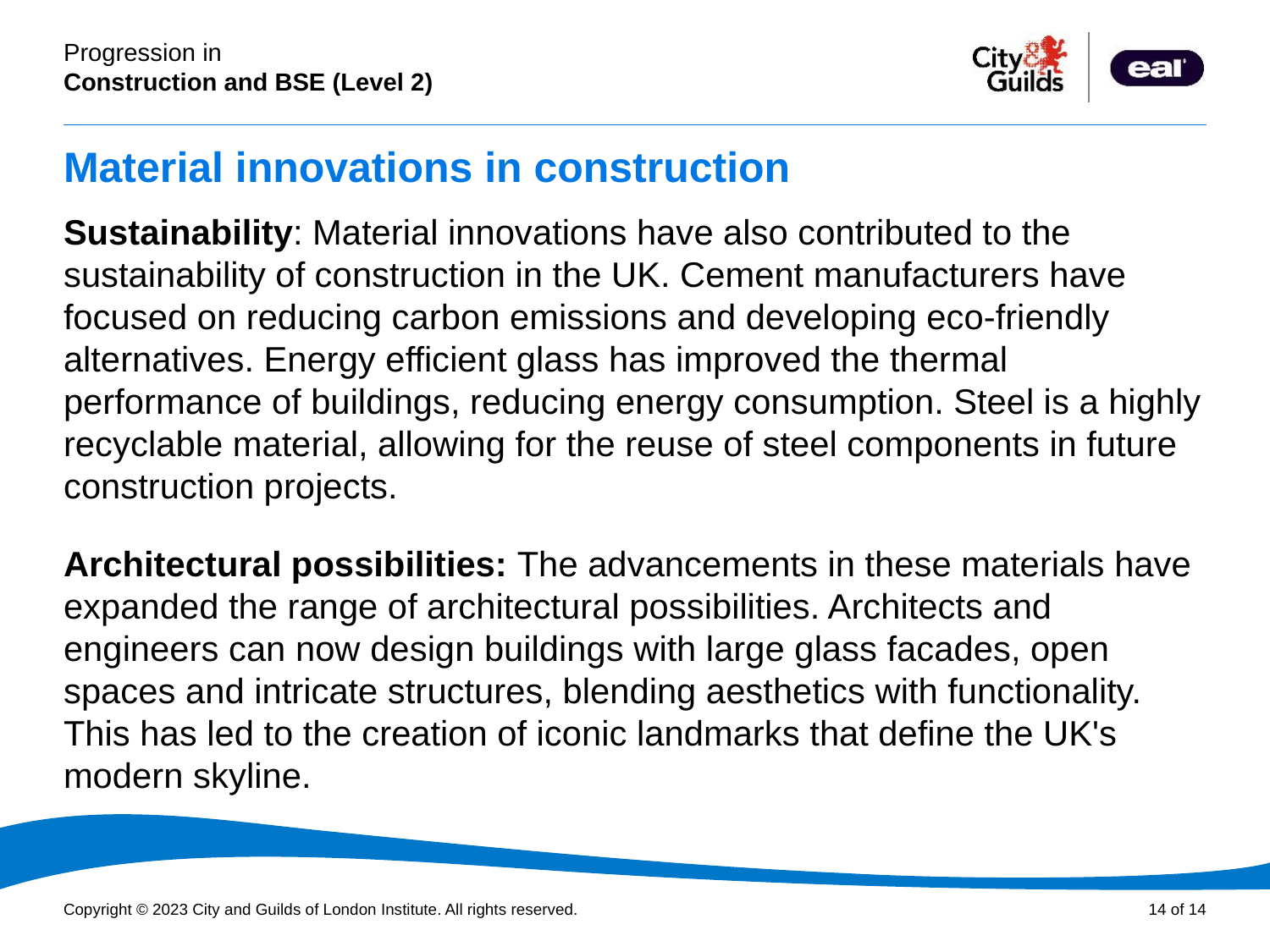

# Material innovations in construction

Sustainability: Material innovations have also contributed to the sustainability of construction in the UK. Cement manufacturers have focused on reducing carbon emissions and developing eco-friendly alternatives. Energy efficient glass has improved the thermal performance of buildings, reducing energy consumption. Steel is a highly recyclable material, allowing for the reuse of steel components in future construction projects.
Architectural possibilities: The advancements in these materials have expanded the range of architectural possibilities. Architects and engineers can now design buildings with large glass facades, open spaces and intricate structures, blending aesthetics with functionality. This has led to the creation of iconic landmarks that define the UK's modern skyline.